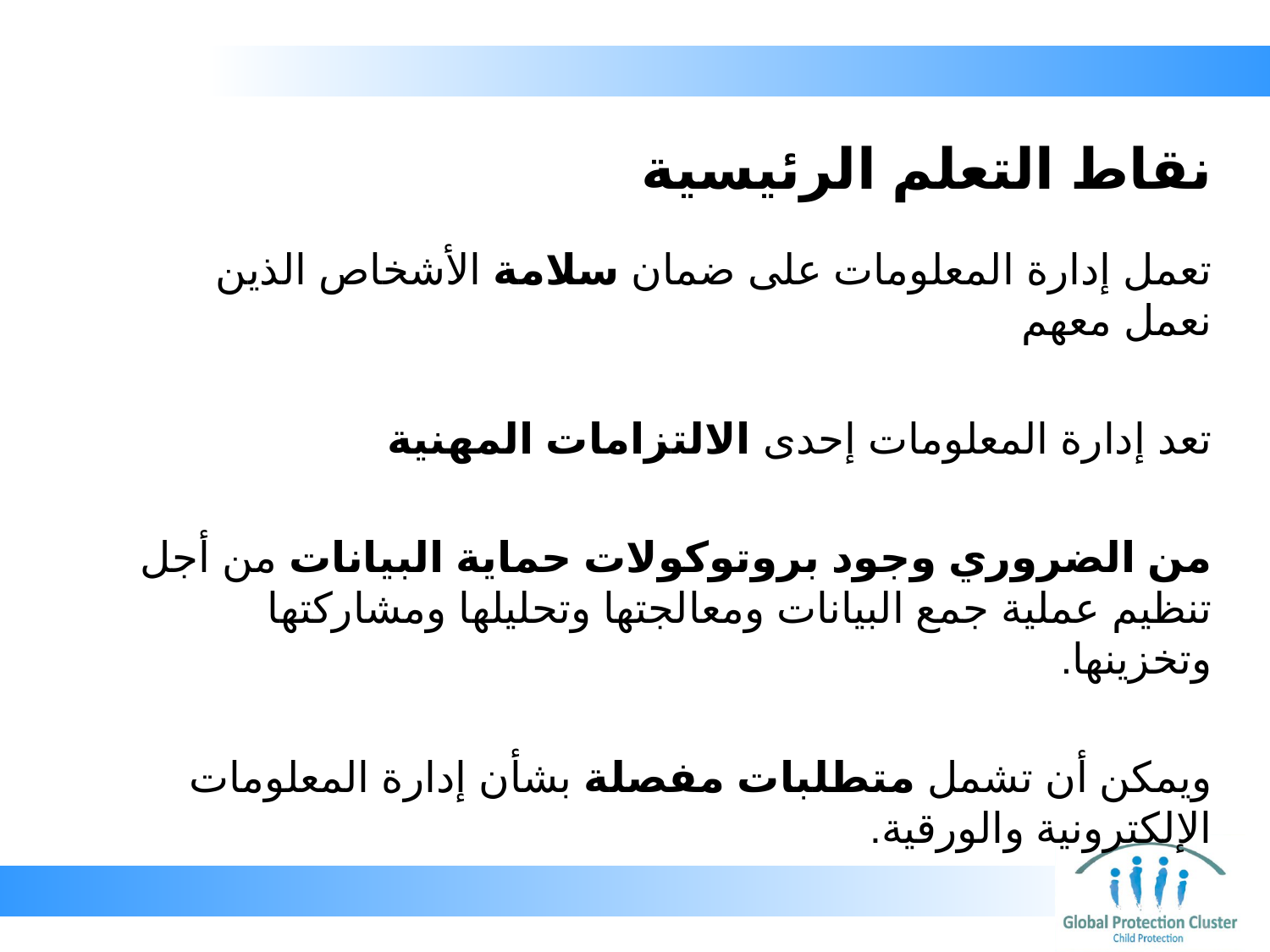

# نقاط التعلم الرئيسية
تعمل إدارة المعلومات على ضمان سلامة الأشخاص الذين نعمل معهم

تعد إدارة المعلومات إحدى الالتزامات المهنية

من الضروري وجود بروتوكولات حماية البيانات من أجل تنظيم عملية جمع البيانات ومعالجتها وتحليلها ومشاركتها وتخزينها.

ويمكن أن تشمل متطلبات مفصلة بشأن إدارة المعلومات الإلكترونية والورقية.